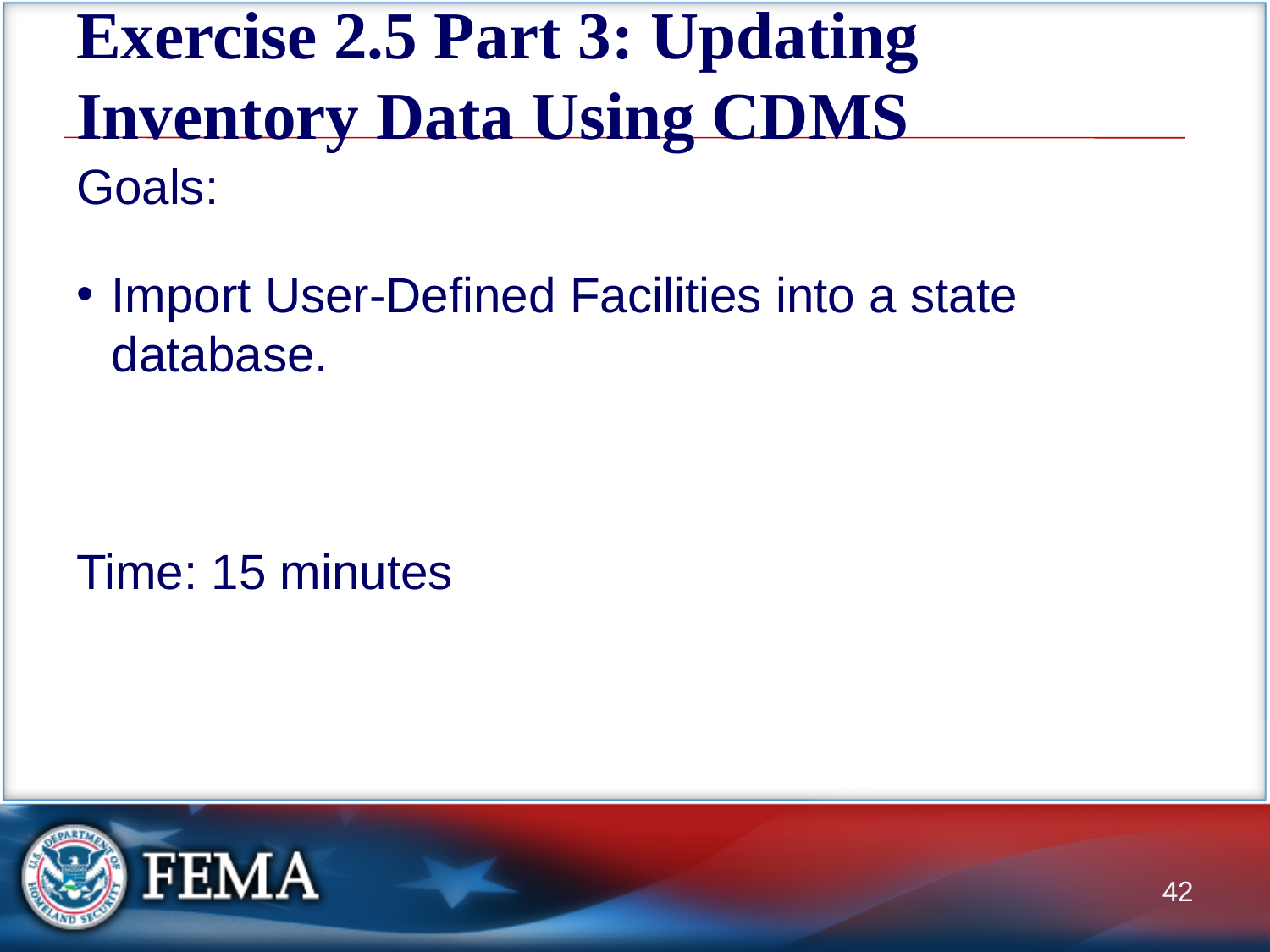

# Exercise 2.5 Part 3: Updating Inventory Data Using CDMS
Goals:
Import User-Defined Facilities into a state database.

Time: 15 minutes
42